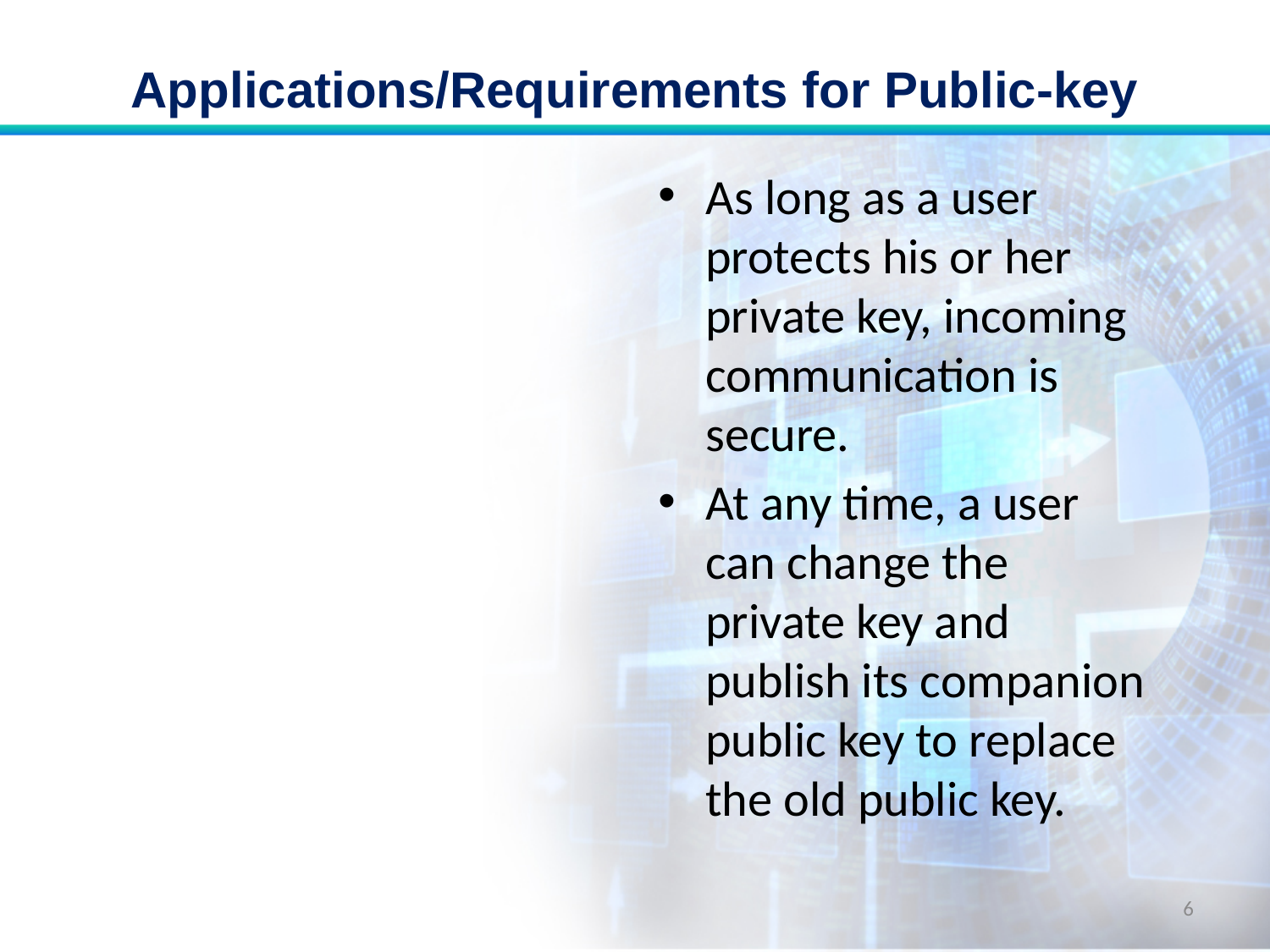

# Applications/Requirements for Public-key
As long as a user protects his or her private key, incoming communication is secure.
At any time, a user can change the private key and publish its companion public key to replace the old public key.
6